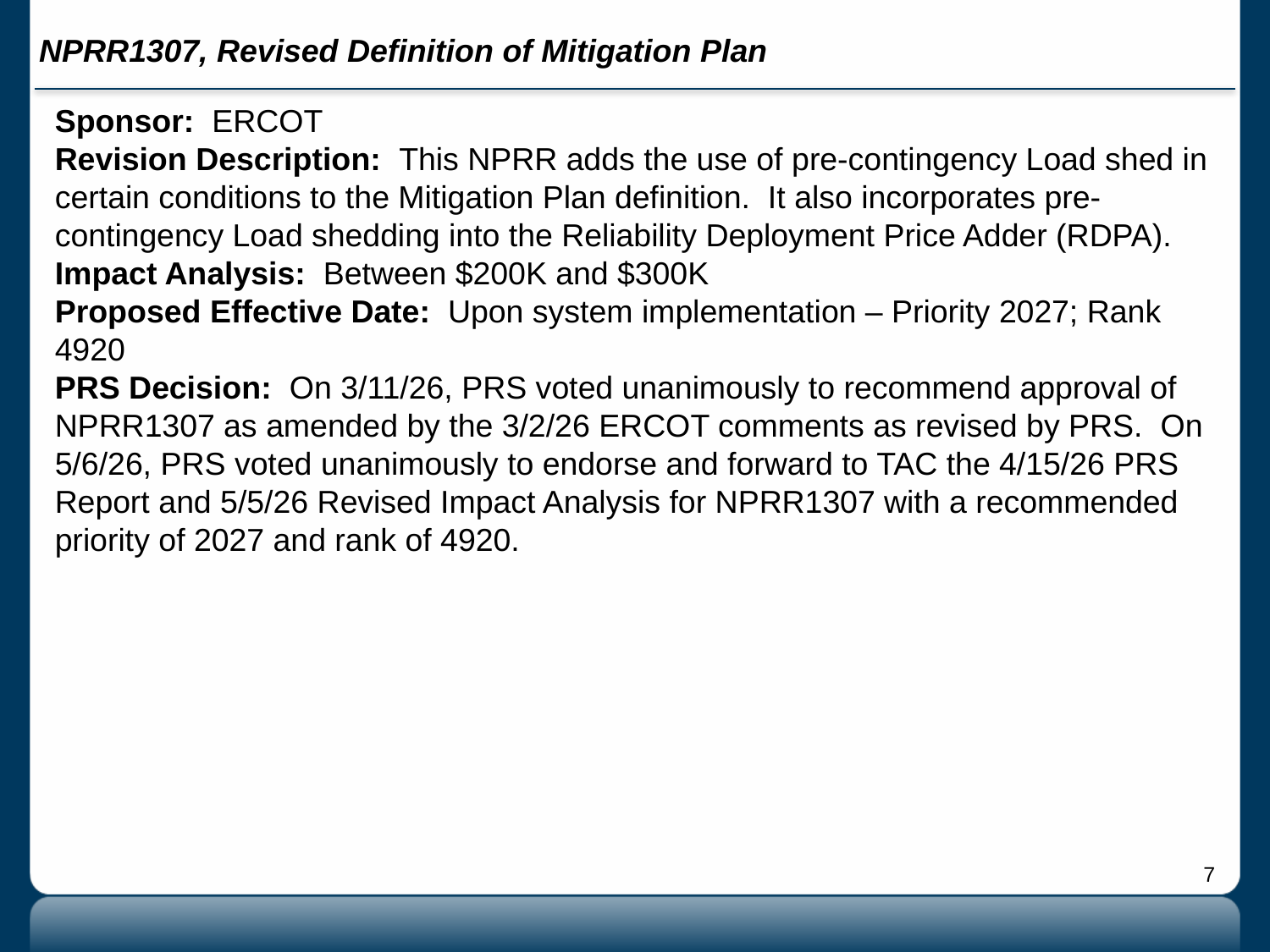

# NPRR1307, Revised Definition of Mitigation Plan
Sponsor:  ERCOT
Revision Description:  This NPRR adds the use of pre-contingency Load shed in certain conditions to the Mitigation Plan definition.  It also incorporates pre-contingency Load shedding into the Reliability Deployment Price Adder (RDPA).
Impact Analysis:  Between $200K and $300K
Proposed Effective Date:  Upon system implementation – Priority 2027; Rank 4920
PRS Decision:  On 3/11/26, PRS voted unanimously to recommend approval of NPRR1307 as amended by the 3/2/26 ERCOT comments as revised by PRS.  On 5/6/26, PRS voted unanimously to endorse and forward to TAC the 4/15/26 PRS Report and 5/5/26 Revised Impact Analysis for NPRR1307 with a recommended priority of 2027 and rank of 4920.